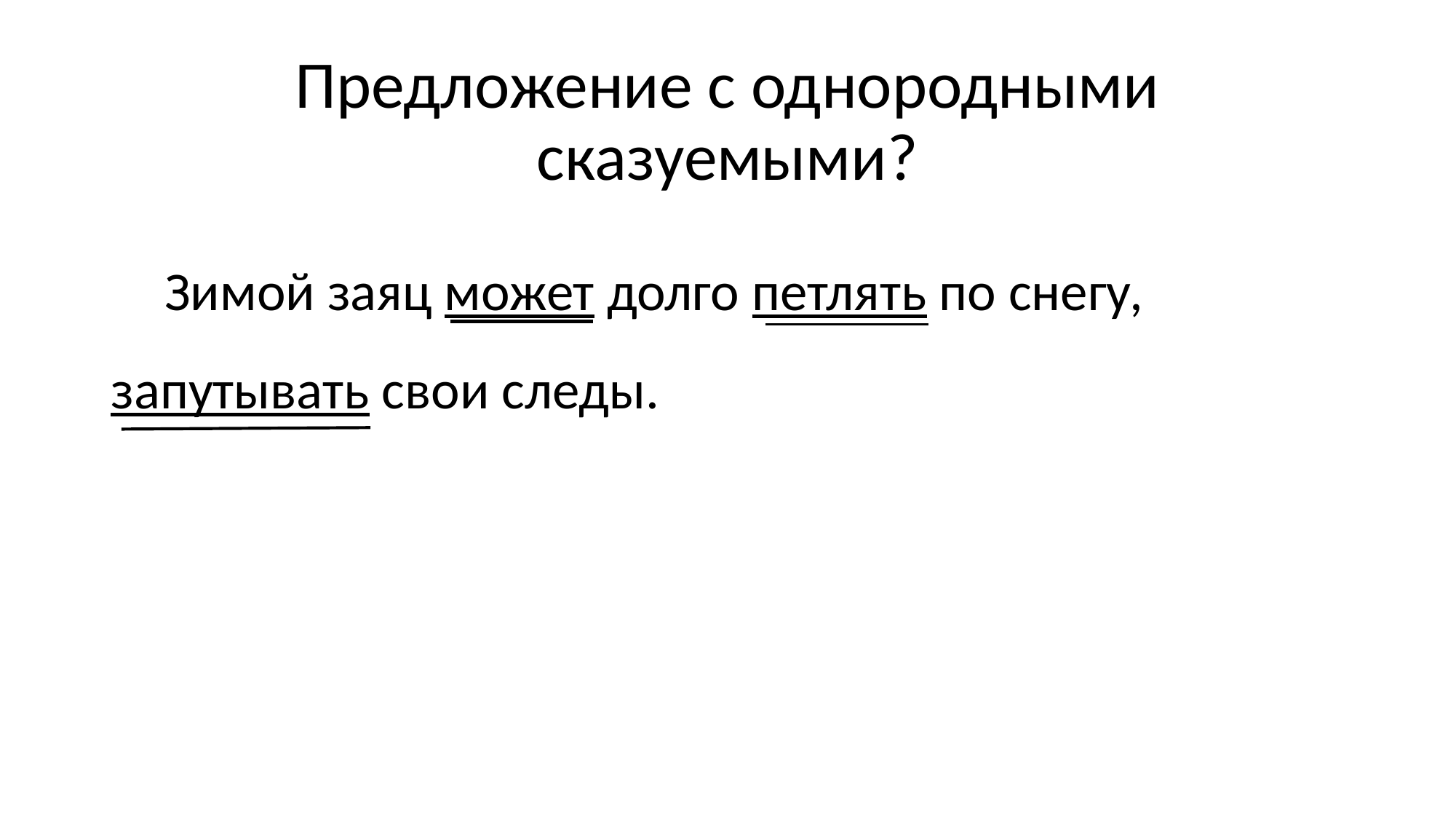

# Предложение с однородными сказуемыми?
Зимой заяц может долго петлять по снегу, запутывать свои следы.